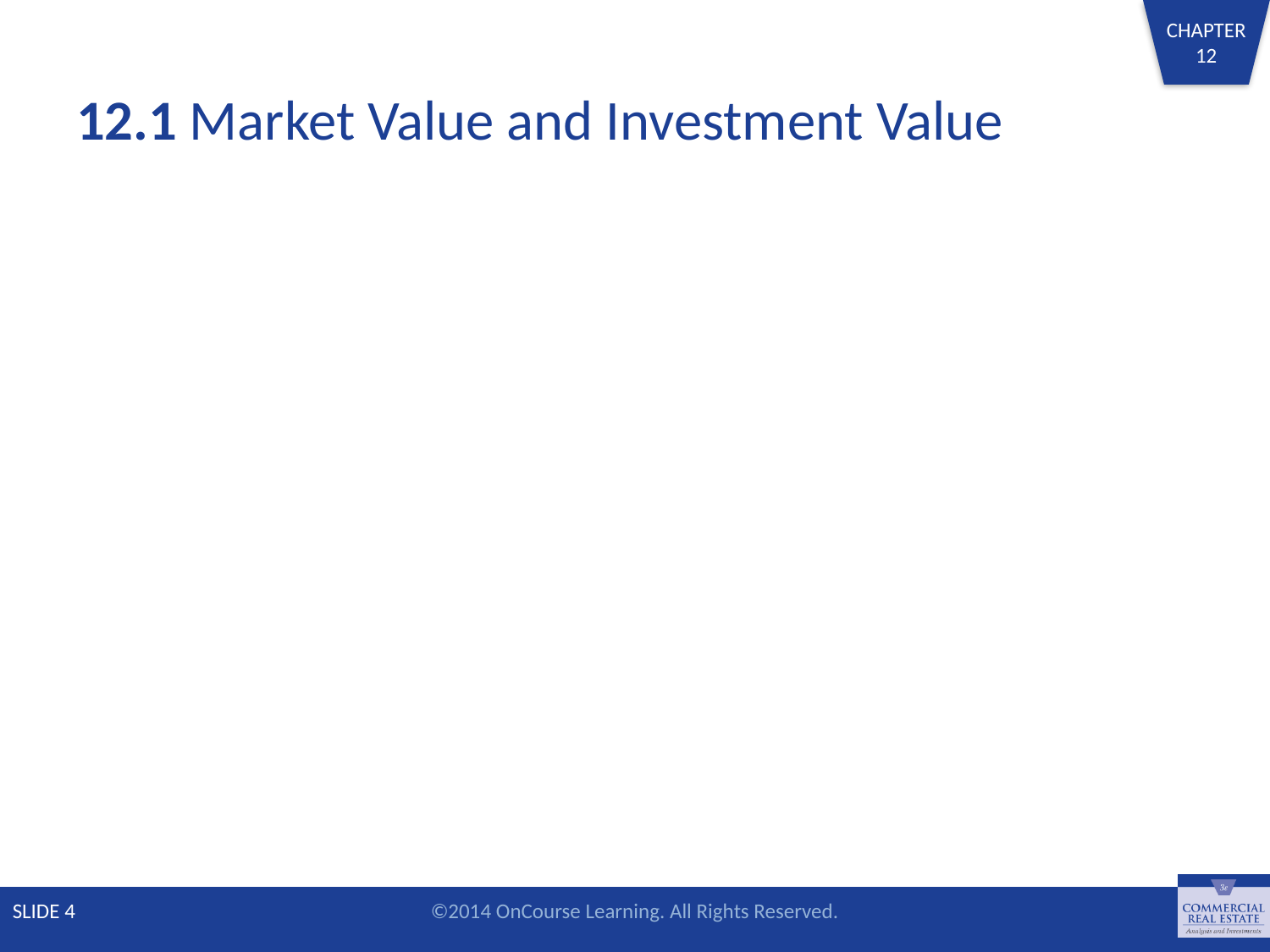

# 12.1 Market Value and Investment Value

SLIDE 4